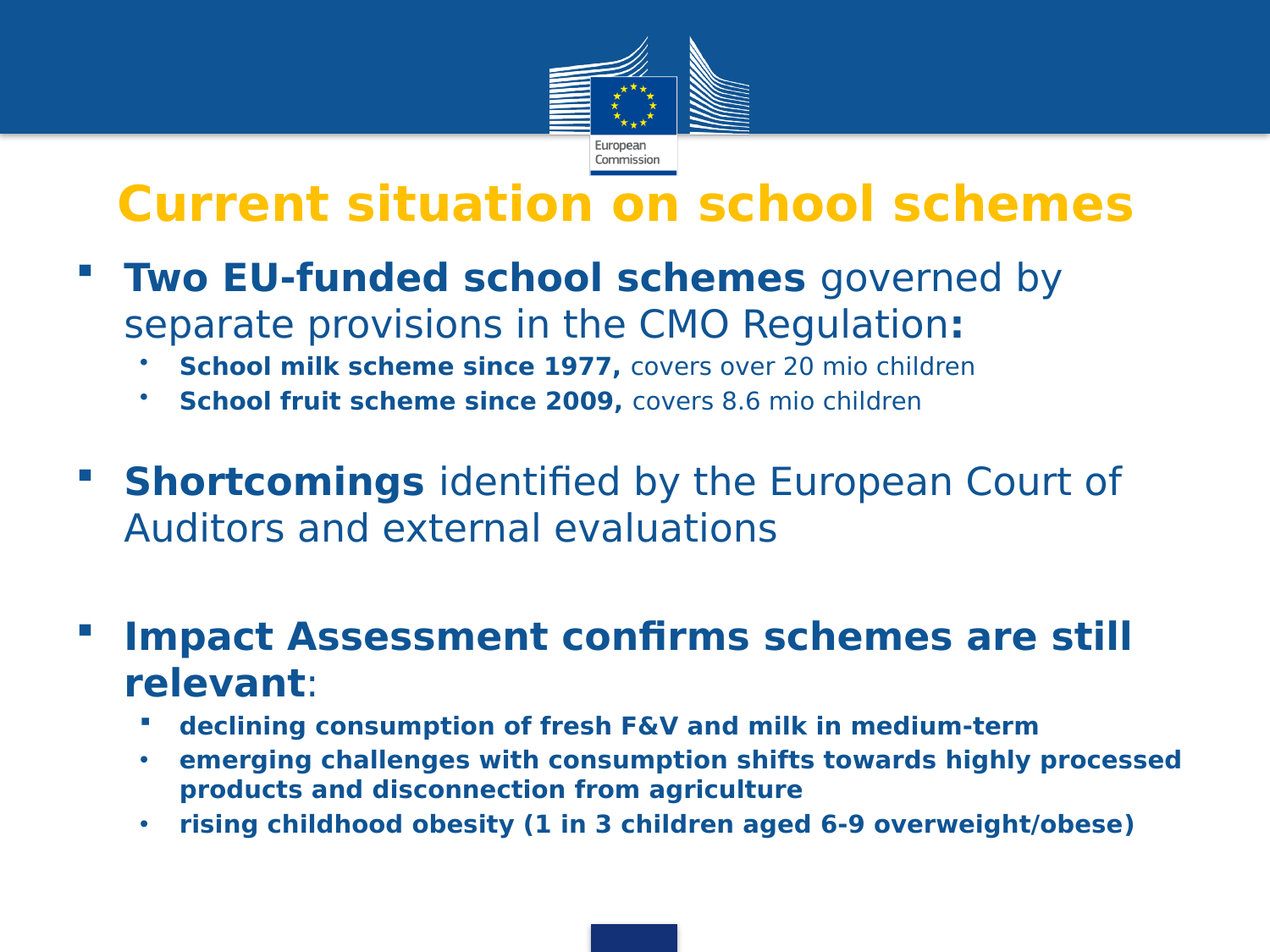

# Current situation on school schemes
Two EU-funded school schemes governed by separate provisions in the CMO Regulation:
School milk scheme since 1977, covers over 20 mio children
School fruit scheme since 2009, covers 8.6 mio children

Shortcomings identified by the European Court of Auditors and external evaluations

Impact Assessment confirms schemes are still relevant:
declining consumption of fresh F&V and milk in medium-term
emerging challenges with consumption shifts towards highly processed products and disconnection from agriculture
rising childhood obesity (1 in 3 children aged 6-9 overweight/obese)